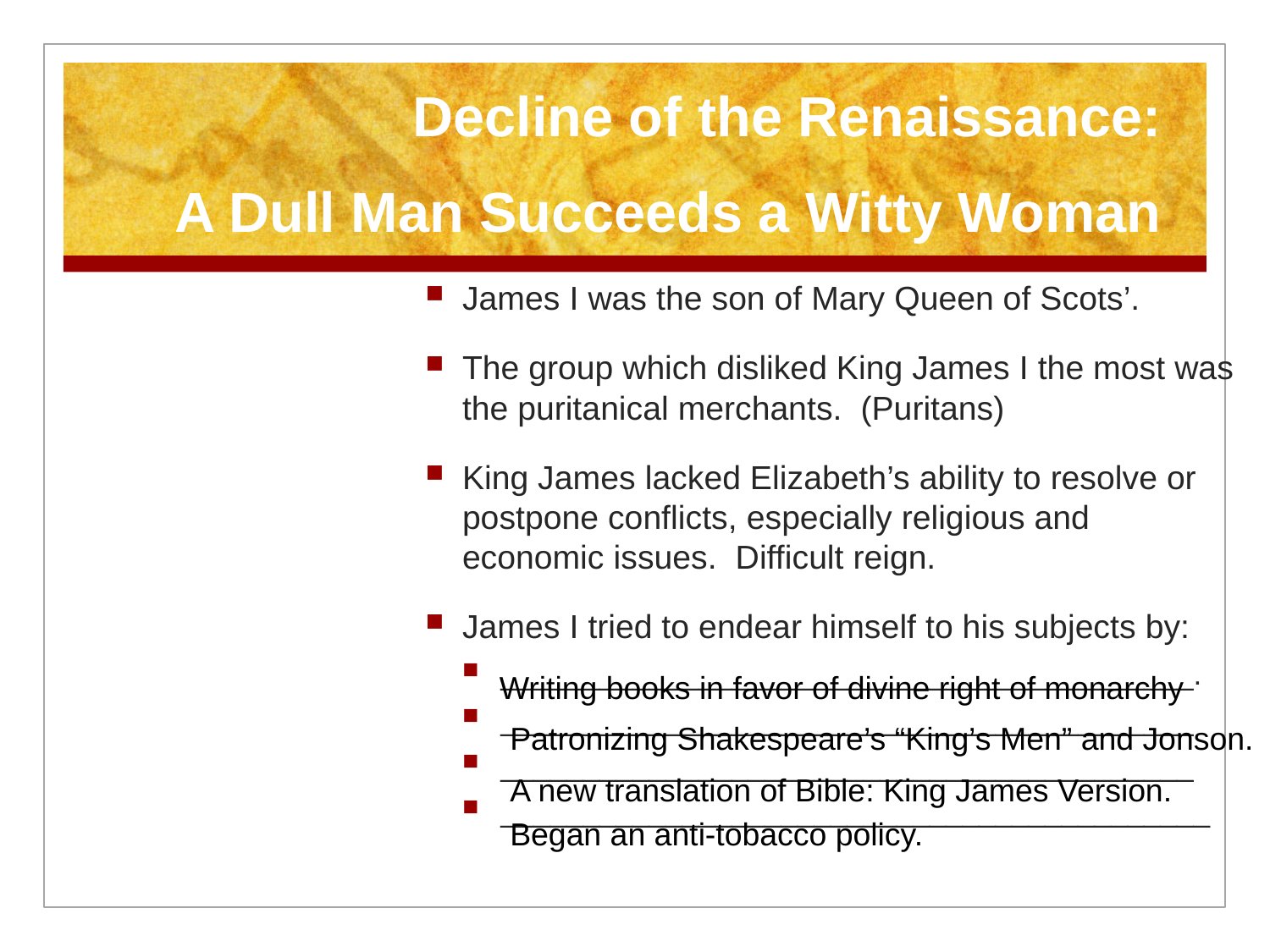

# Decline of the Renaissance: A Dull Man Succeeds a Witty Woman
James I was the son of Mary Queen of Scots’.
The group which disliked King James I the most was the puritanical merchants.  (Puritans)
King James lacked Elizabeth’s ability to resolve or postpone conflicts, especially religious and economic issues.  Difficult reign.
James I tried to endear himself to his subjects by:
__________________________________________.
__________________________________________
__________________________________________
___________________________________________

Writing books in favor of divine right of monarchy
Patronizing Shakespeare’s “King’s Men” and Jonson.
A new translation of Bible: King James Version.

Began an anti-tobacco policy.